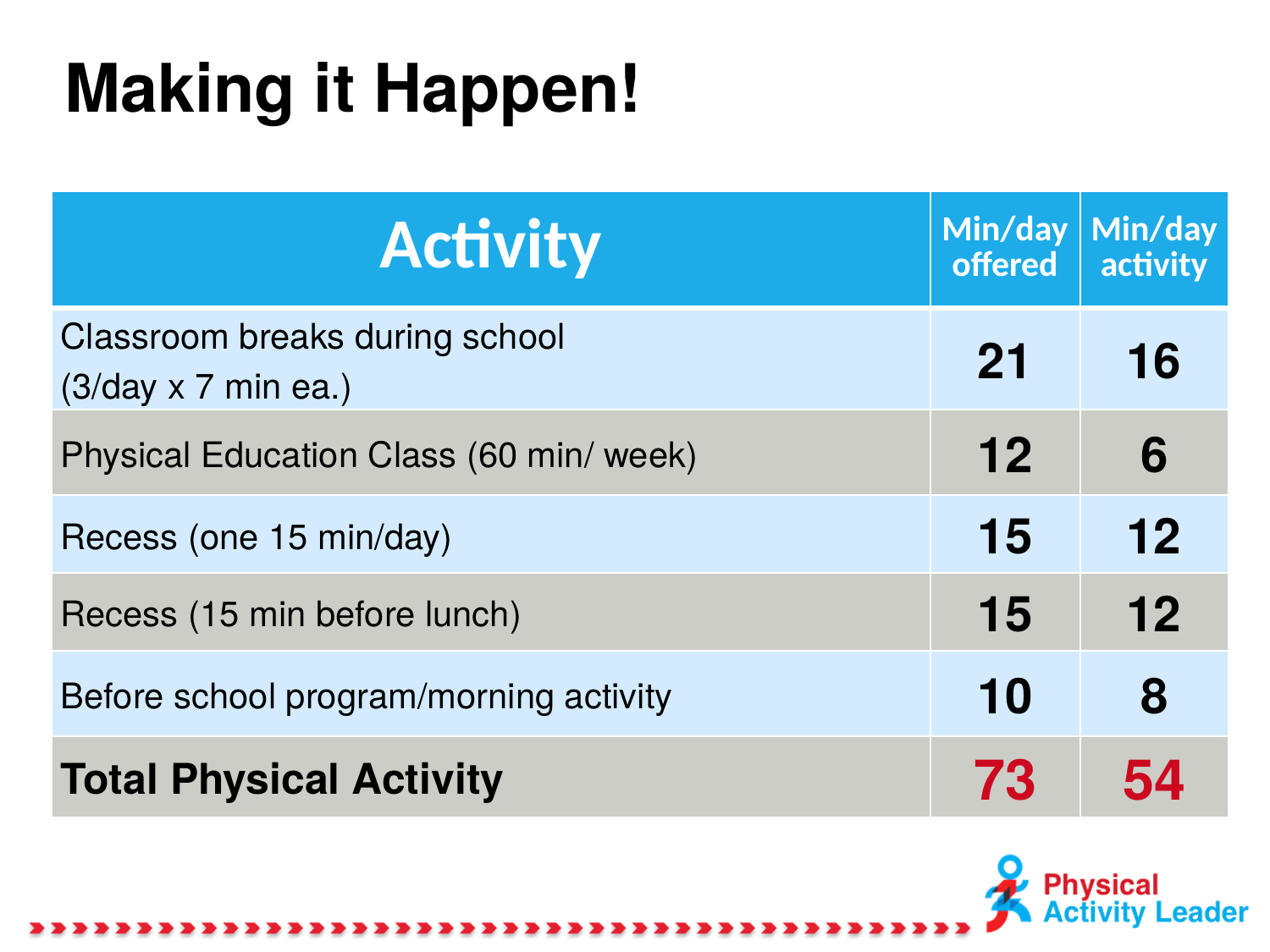

# Making it Happen!
| Activity | Min/day offered | Min/day activity |
| --- | --- | --- |
| Classroom breaks during school (3/day x 7 min ea.) | 21 | 16 |
| Physical Education Class (60 min/ week) | 12 | 6 |
| Recess (one 15 min/day) | 15 | 12 |
| Recess (15 min before lunch) | 15 | 12 |
| Before school program/morning activity | 10 | 8 |
| Total Physical Activity | 73 | 54 |